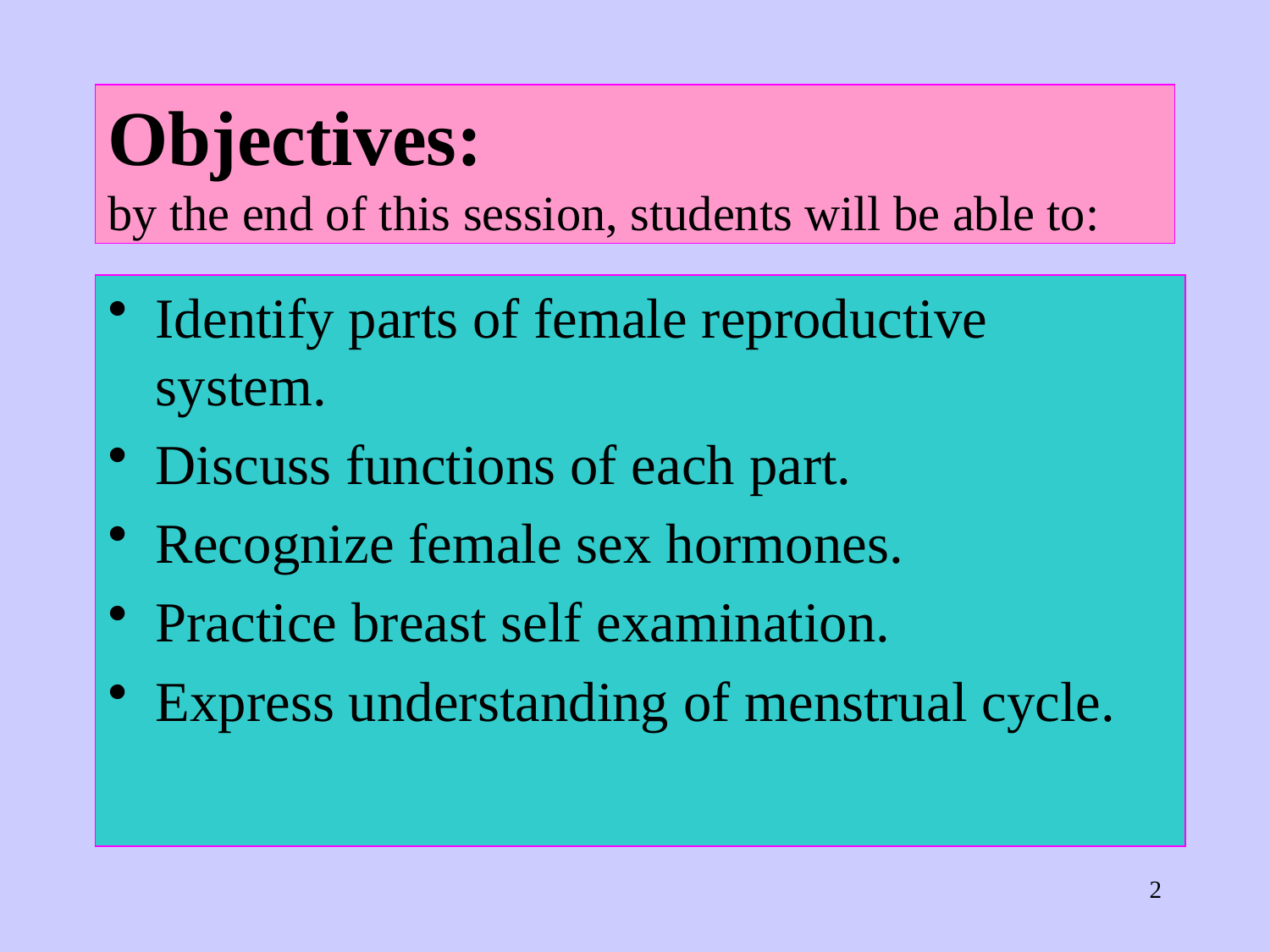

# Objectives: by the end of this session, students will be able to:
Identify parts of female reproductive  system.
Discuss functions of each part.
Recognize female sex hormones.
Practice breast self examination.
Express understanding of menstrual cycle.

2